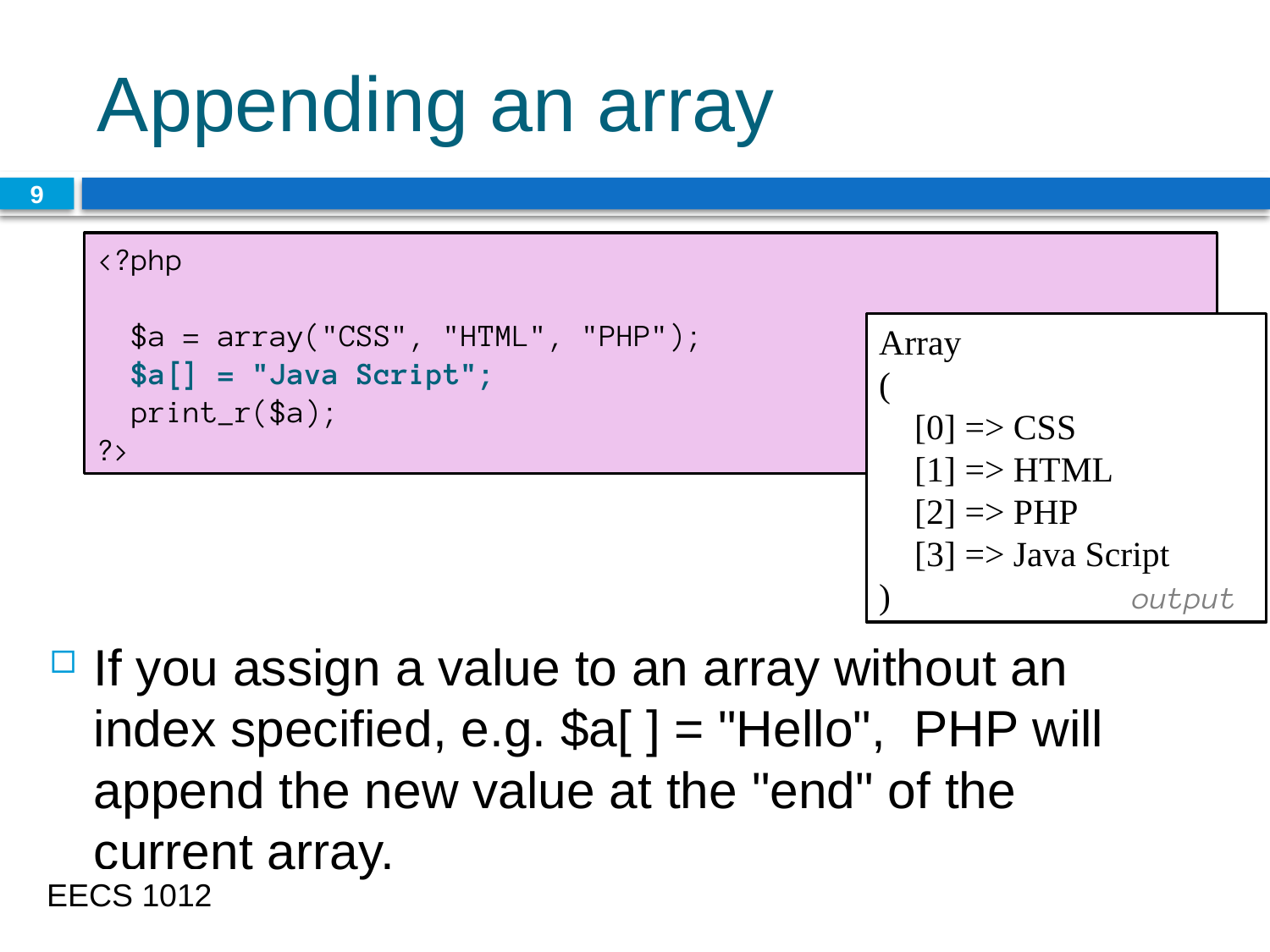

# Appending an array
9
<?php

  $a = array("CSS", "HTML", "PHP");
  $a[] = "Java Script";
  print_r($a);
?> 								  PHP
Array
(
    [0] => CSS
    [1] => HTML
    [2] => PHP
    [3] => Java Script
) 		output
If you assign a value to an array without an index specified, e.g. $a[ ] = "Hello",  PHP will append the new value at the "end" of the current array.
EECS 1012